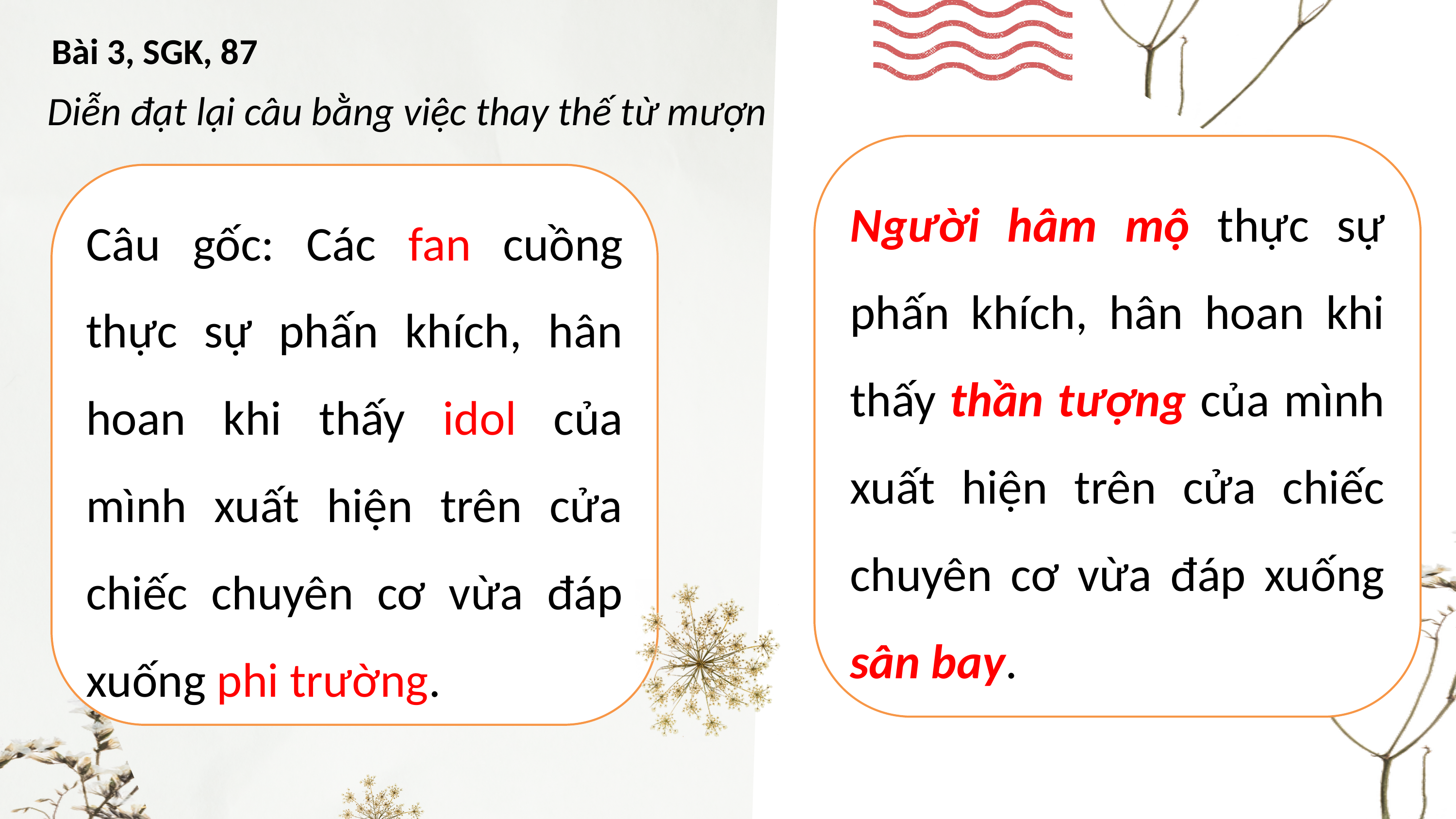

Bài 3, SGK, 87
Diễn đạt lại câu bằng việc thay thế từ mượn
Người hâm mộ thực sự phấn khích, hân hoan khi thấy thần tượng của mình xuất hiện trên cửa chiếc chuyên cơ vừa đáp xuống sân bay.
Câu gốc: Các fan cuồng thực sự phấn khích, hân hoan khi thấy idol của mình xuất hiện trên cửa chiếc chuyên cơ vừa đáp xuống phi trường.